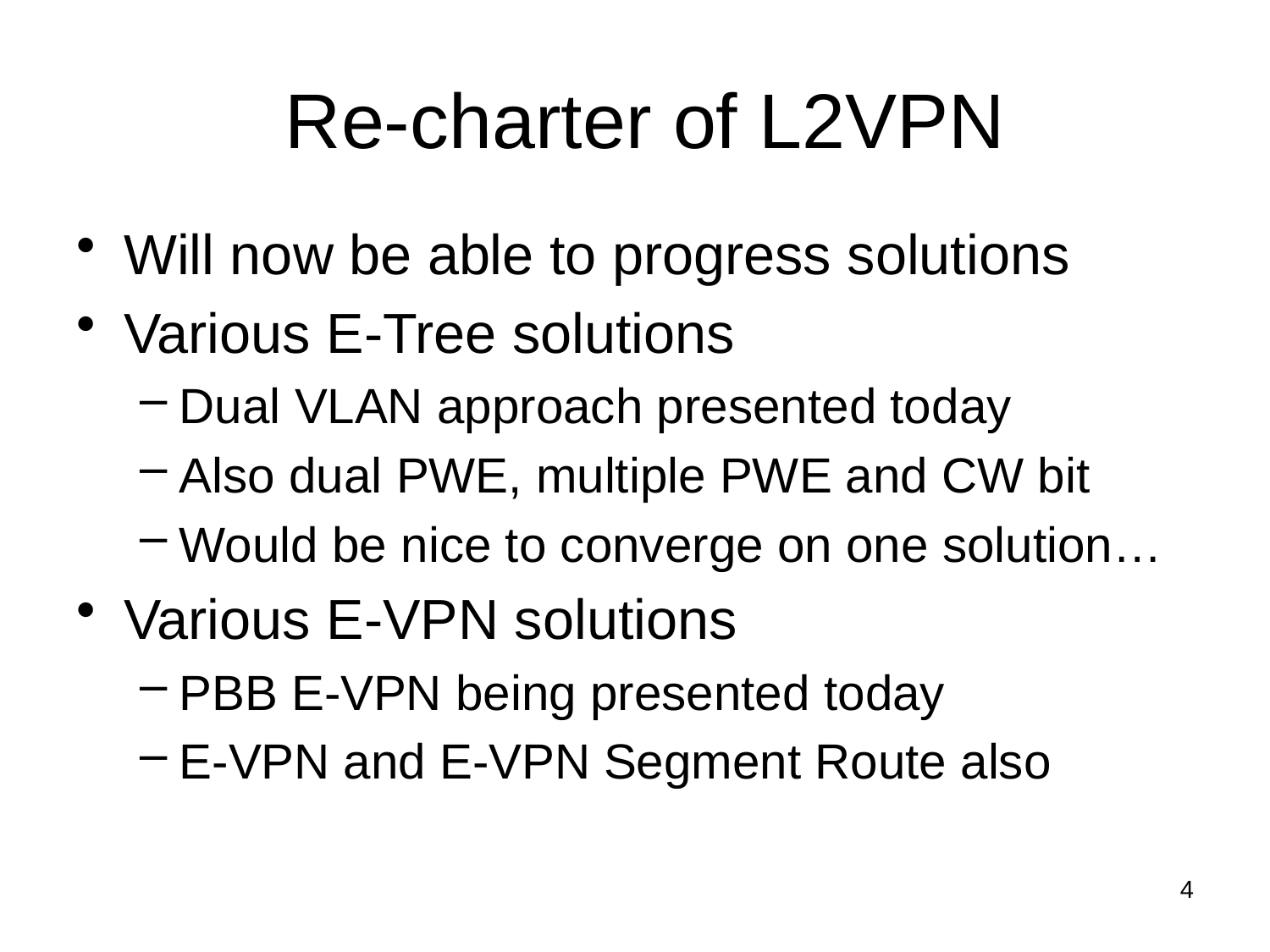

# Re-charter of L2VPN
Will now be able to progress solutions
Various E-Tree solutions
Dual VLAN approach presented today
Also dual PWE, multiple PWE and CW bit
Would be nice to converge on one solution…
Various E-VPN solutions
PBB E-VPN being presented today
E-VPN and E-VPN Segment Route also

4